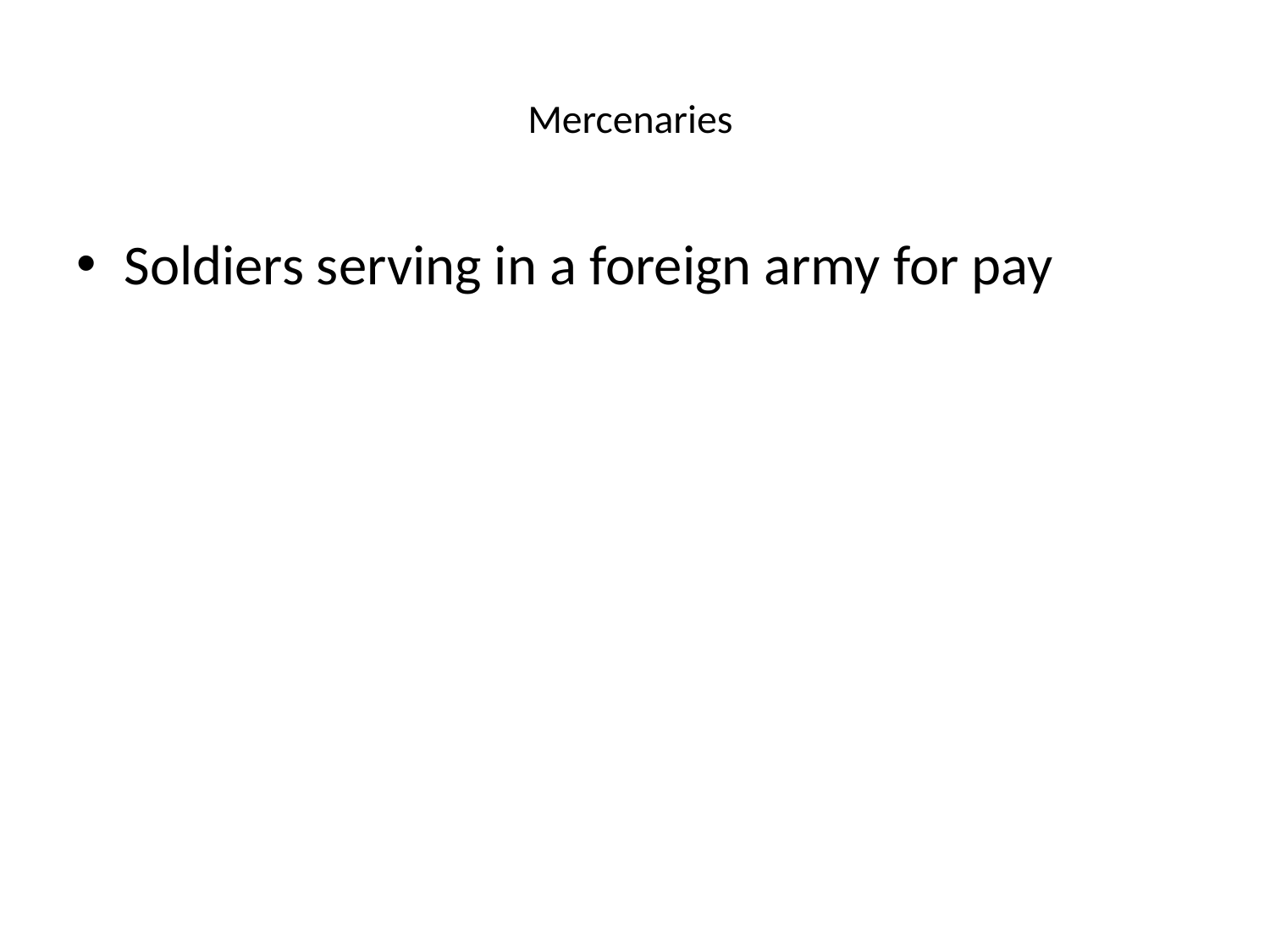

# Mercenaries
Soldiers serving in a foreign army for pay